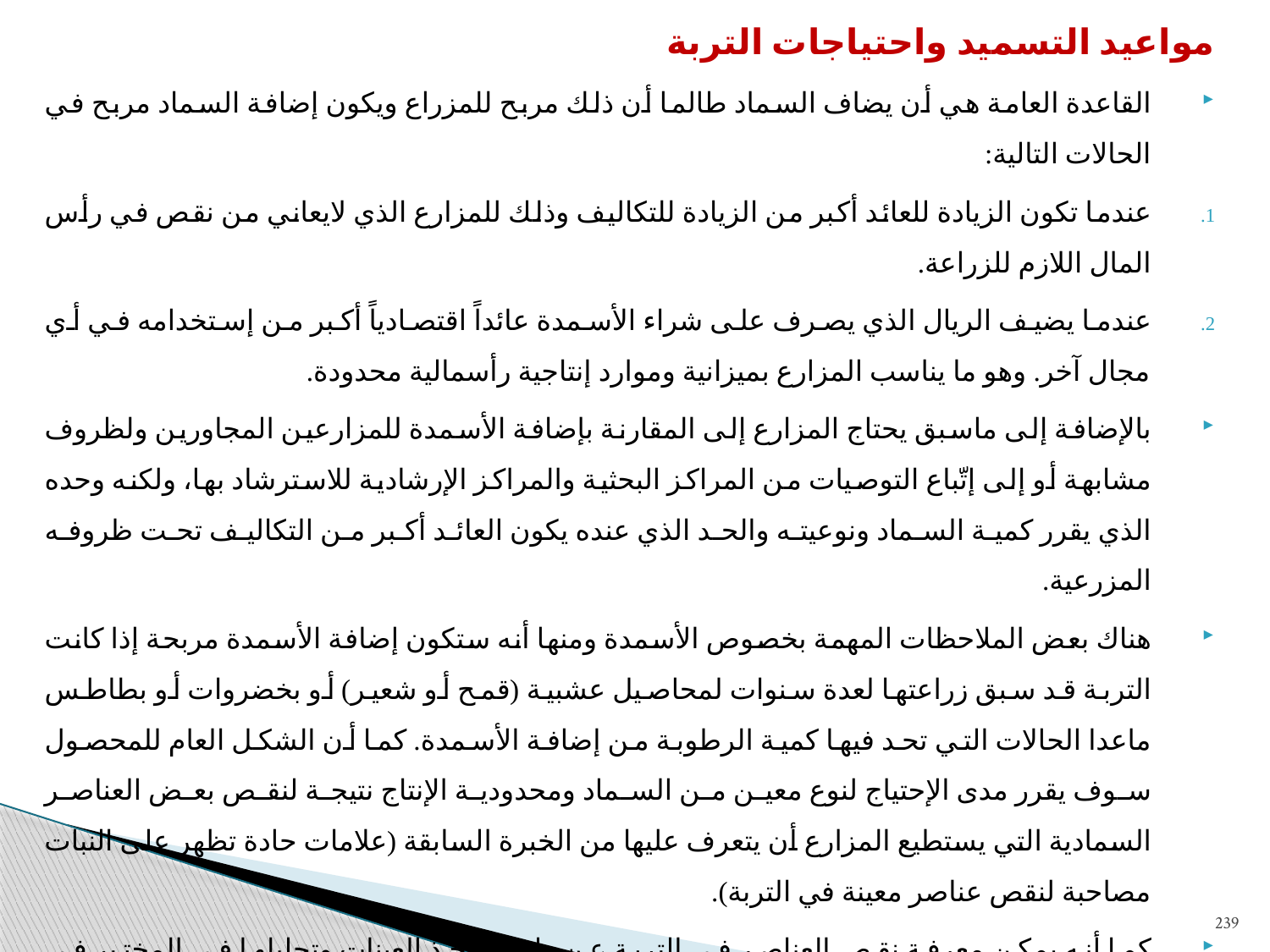

مواعيد التسميد واحتياجات التربة
القاعدة العامة هي أن يضاف السماد طالما أن ذلك مربح للمزراع ويكون إضافة السماد مربح في الحالات التالية:
عندما تكون الزيادة للعائد أكبر من الزيادة للتكاليف وذلك للمزارع الذي لايعاني من نقص في رأس المال اللازم للزراعة.
عندما يضيف الريال الذي يصرف على شراء الأسمدة عائداً اقتصادياً أكبر من إستخدامه في أي مجال آخر. وهو ما يناسب المزارع بميزانية وموارد إنتاجية رأسمالية محدودة.
بالإضافة إلى ماسبق يحتاج المزارع إلى المقارنة بإضافة الأسمدة للمزارعين المجاورين ولظروف مشابهة أو إلى إتّباع التوصيات من المراكز البحثية والمراكز الإرشادية للاسترشاد بها، ولكنه وحده الذي يقرر كمية السماد ونوعيته والحد الذي عنده يكون العائد أكبر من التكاليف تحت ظروفه المزرعية.
هناك بعض الملاحظات المهمة بخصوص الأسمدة ومنها أنه ستكون إضافة الأسمدة مربحة إذا كانت التربة قد سبق زراعتها لعدة سنوات لمحاصيل عشبية (قمح أو شعير) أو بخضروات أو بطاطس ماعدا الحالات التي تحد فيها كمية الرطوبة من إضافة الأسمدة. كما أن الشكل العام للمحصول سوف يقرر مدى الإحتياج لنوع معين من السماد ومحدودية الإنتاج نتيجة لنقص بعض العناصر السمادية التي يستطيع المزارع أن يتعرف عليها من الخبرة السابقة (علامات حادة تظهر على النبات مصاحبة لنقص عناصر معينة في التربة).
كما أنه يمكن معرفة نقص العناصر في التربة عن طريق أخذ العينات وتحليلها في المختبر في المزرعة أو في المراكز البحثية في أوقات محددة من عمر المحصول كبداية الإستزراع وبعد مدة من وجود المحصول في التربة أو عند ظهور بعض الأعراض لوجود نقص عناصر سمادية (نيتروجين، فسفور، بوتاسيوم... إلخ).
239